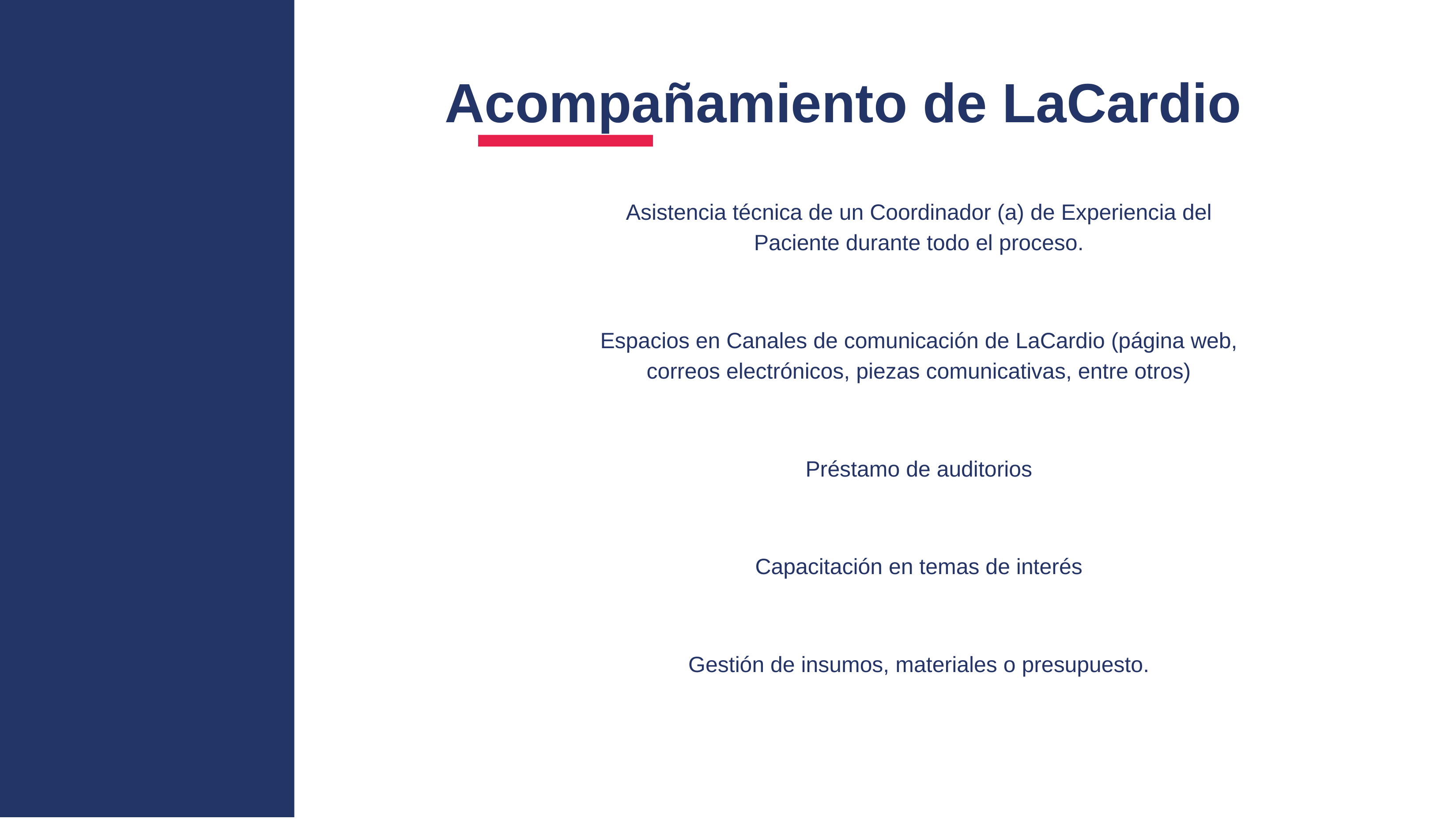

# Acompañamiento de LaCardio

Asistencia técnica de un Coordinador (a) de Experiencia del Paciente durante todo el proceso.

Espacios en Canales de comunicación de LaCardio (página web, correos electrónicos, piezas comunicativas, entre otros)

Préstamo de auditorios

Capacitación en temas de interés

Gestión de insumos, materiales o presupuesto.